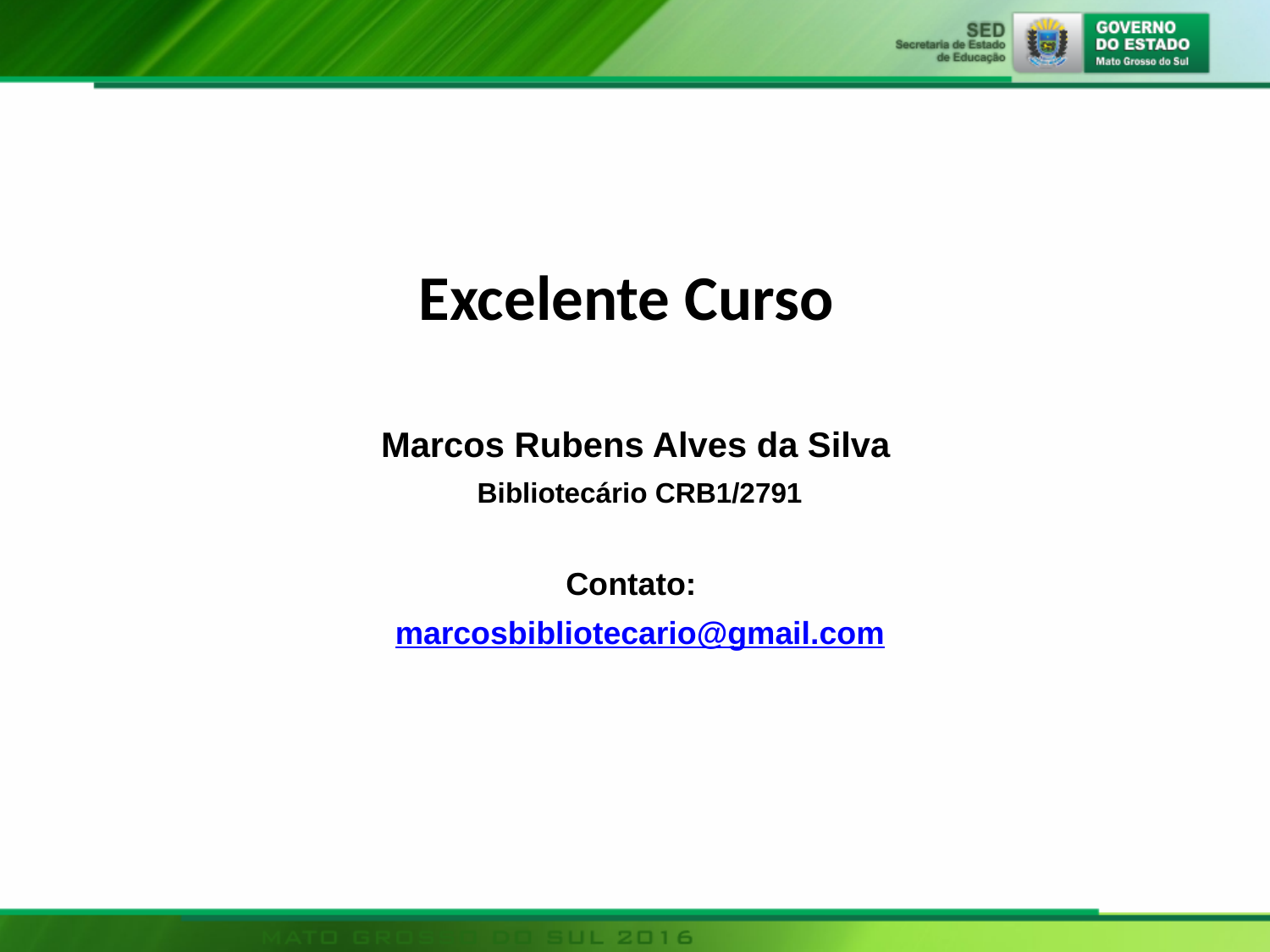

# Excelente Curso
Marcos Rubens Alves da Silva
Bibliotecário CRB1/2791

Contato:
marcosbibliotecario@gmail.com